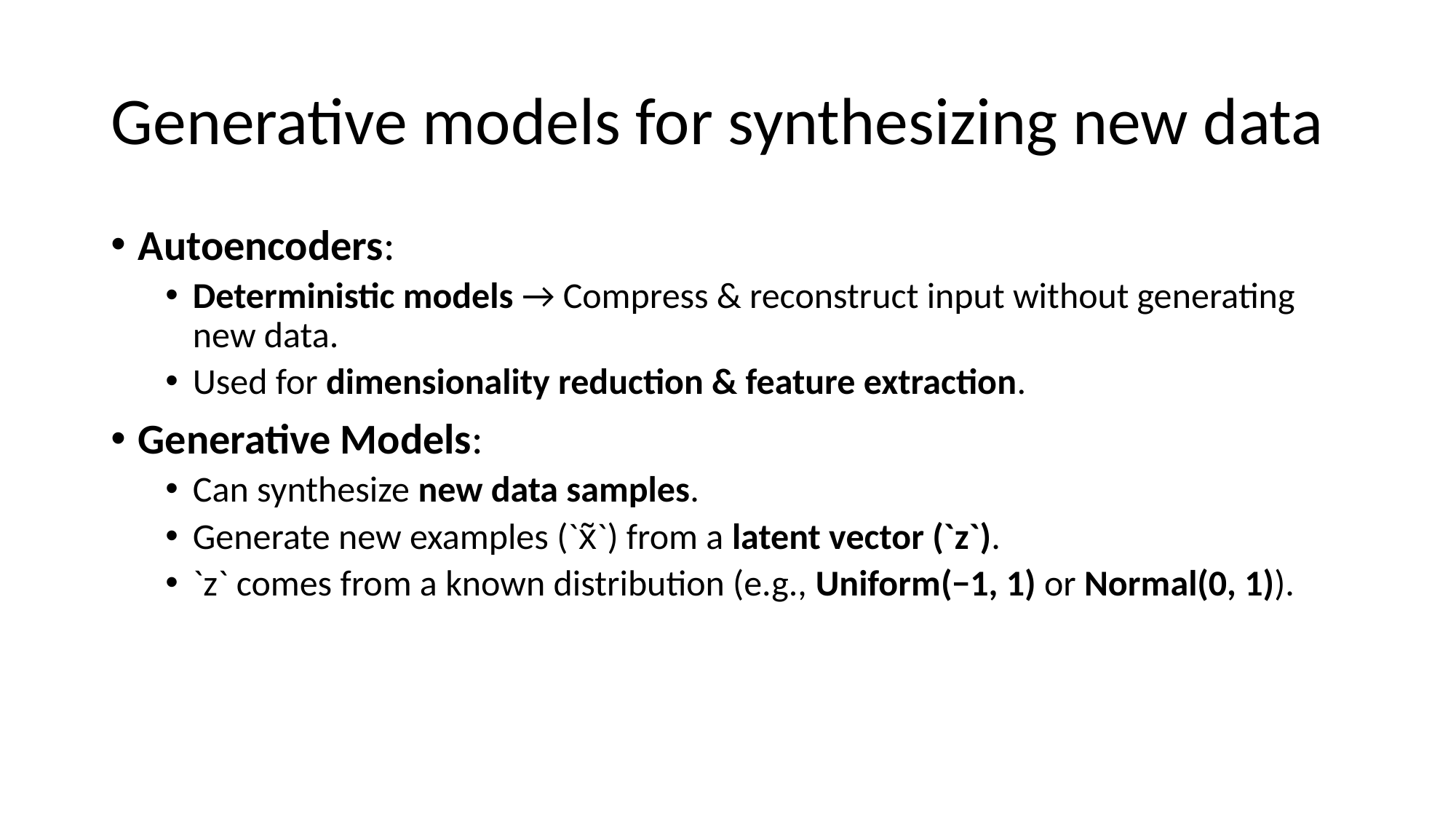

# Generative models for synthesizing new data
Autoencoders:
Deterministic models → Compress & reconstruct input without generating new data.
Used for dimensionality reduction & feature extraction.
Generative Models:
Can synthesize new data samples.
Generate new examples (`x̃`) from a latent vector (`z`).
`z` comes from a known distribution (e.g., Uniform(−1, 1) or Normal(0, 1)).